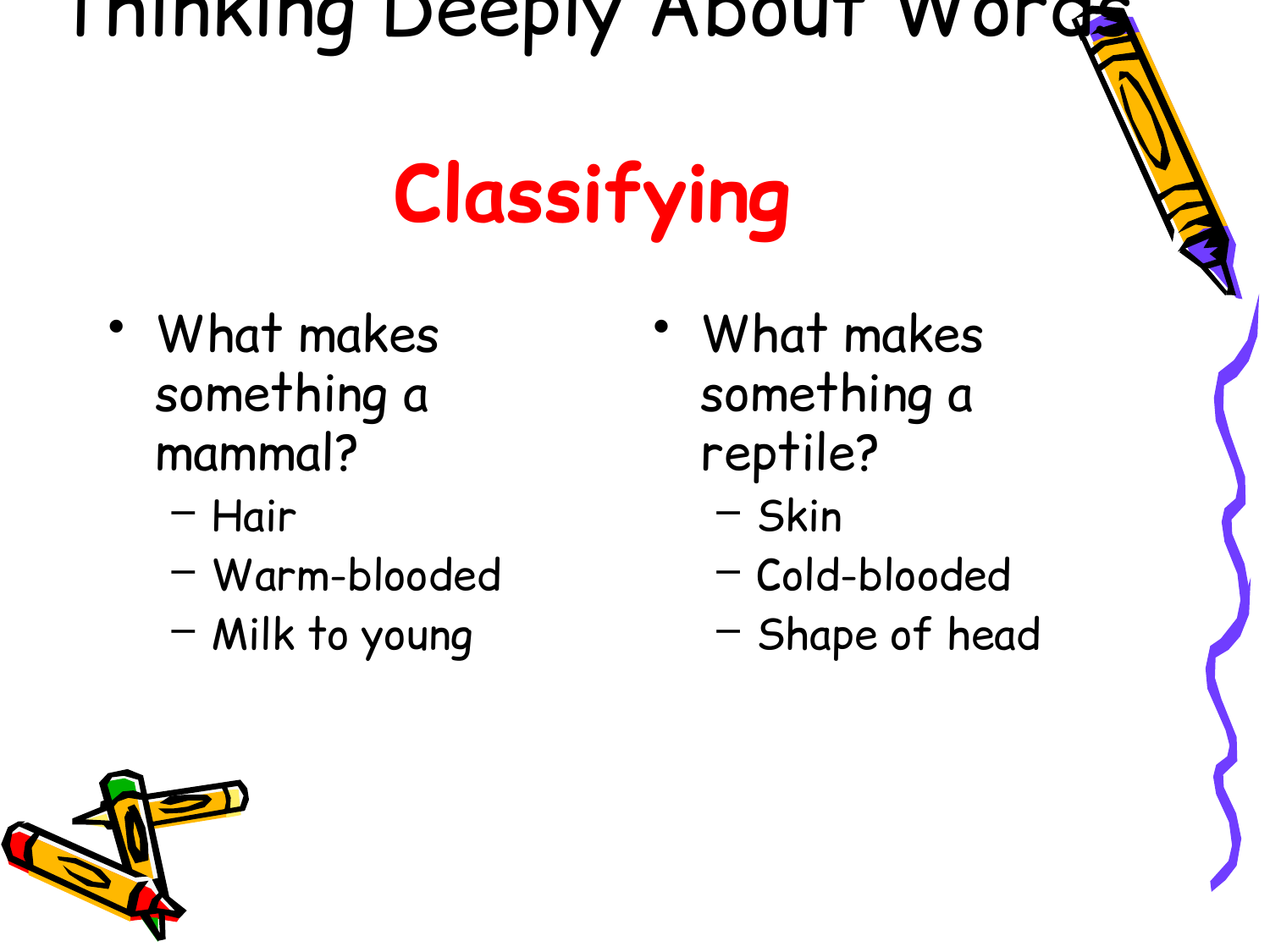

# Thinking Deeply About Words Classifying
What makes something a mammal?
Hair
Warm-blooded
Milk to young

What makes something a reptile?
Skin
Cold-blooded
Shape of head